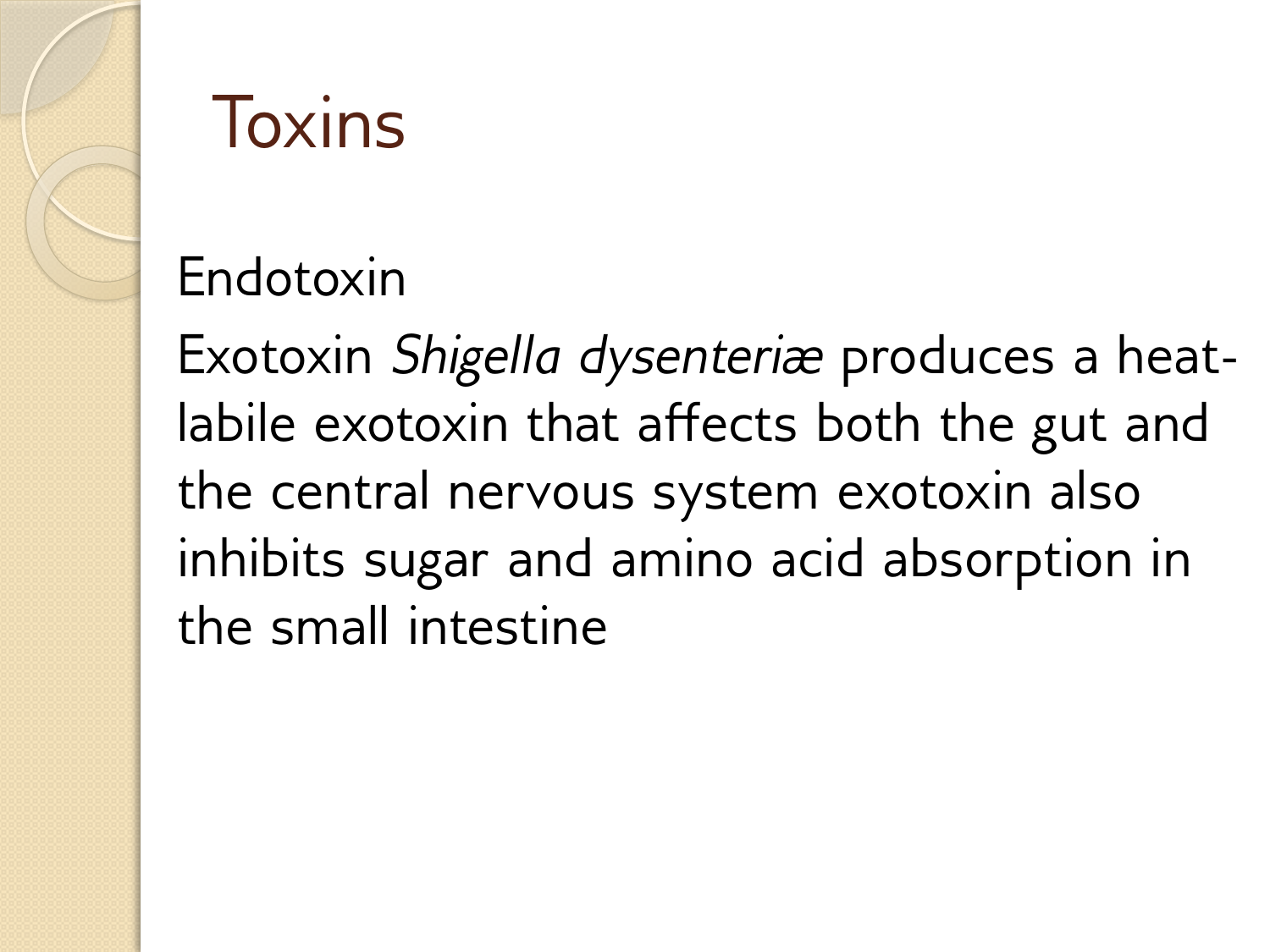

# Toxins
Endotoxin
Exotoxin Shigella dysenteriae produces a heat-labile exotoxin that affects both the gut and the central nervous system exotoxin also inhibits sugar and amino acid absorption in the small intestine